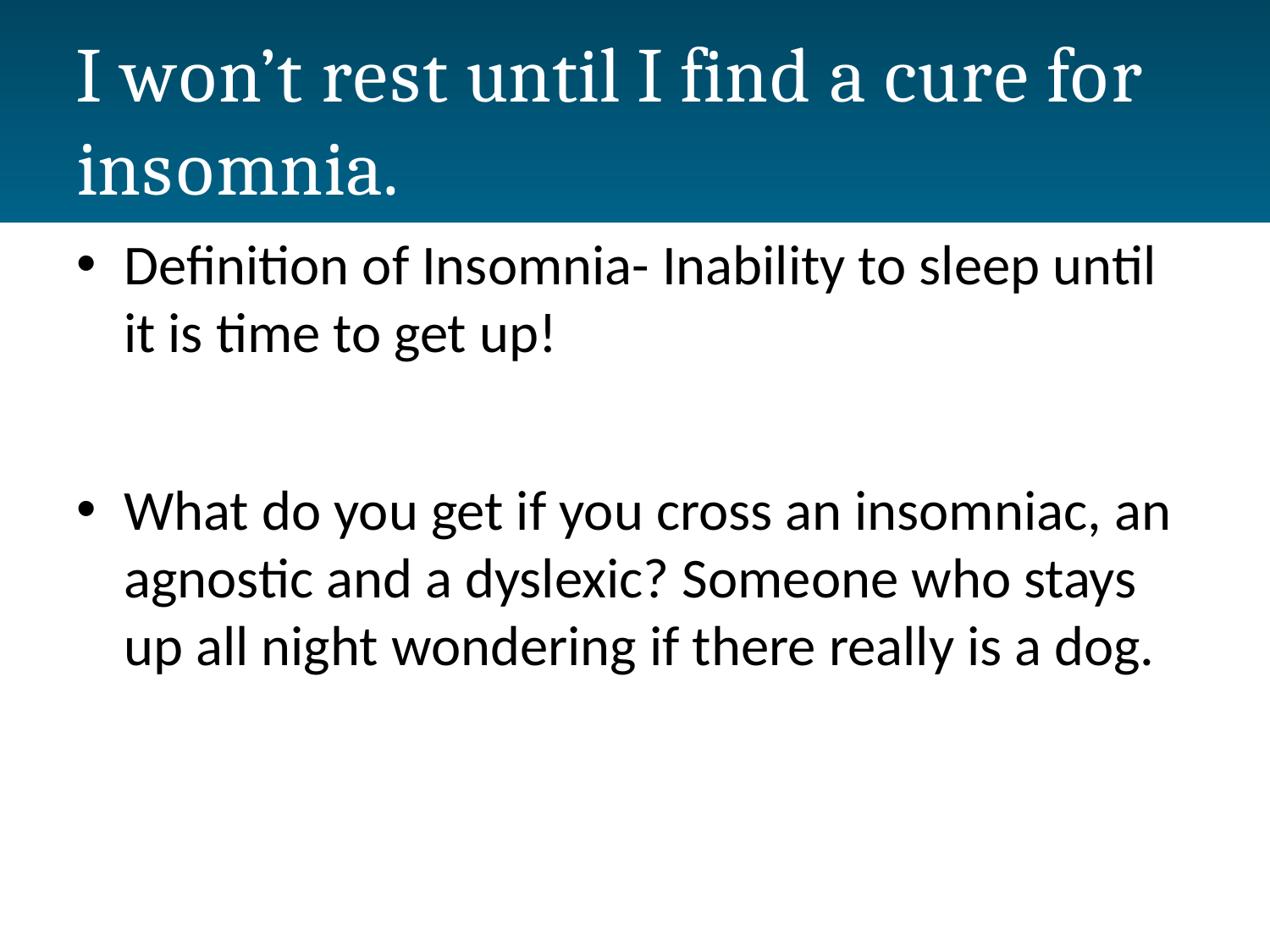

# I won’t rest until I find a cure for insomnia.
Definition of Insomnia- Inability to sleep until it is time to get up!

What do you get if you cross an insomniac, an agnostic and a dyslexic? Someone who stays up all night wondering if there really is a dog.